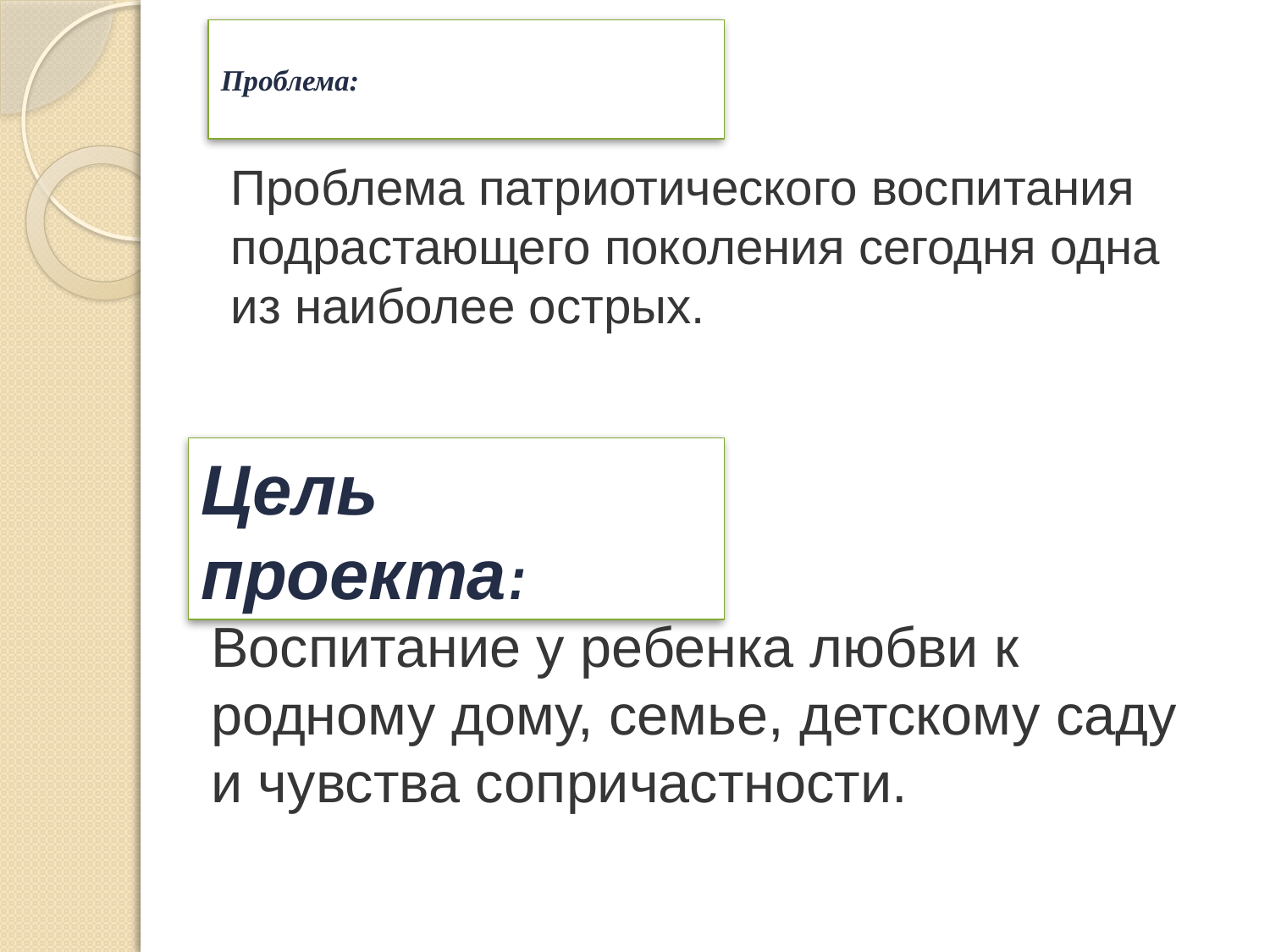

# Проблема:
Проблема патриотического воспитания подрастающего поколения сегодня одна из наиболее острых.
Цель проекта:
Воспитание у ребенка любви к родному дому, семье, детскому саду и чувства сопричастности.